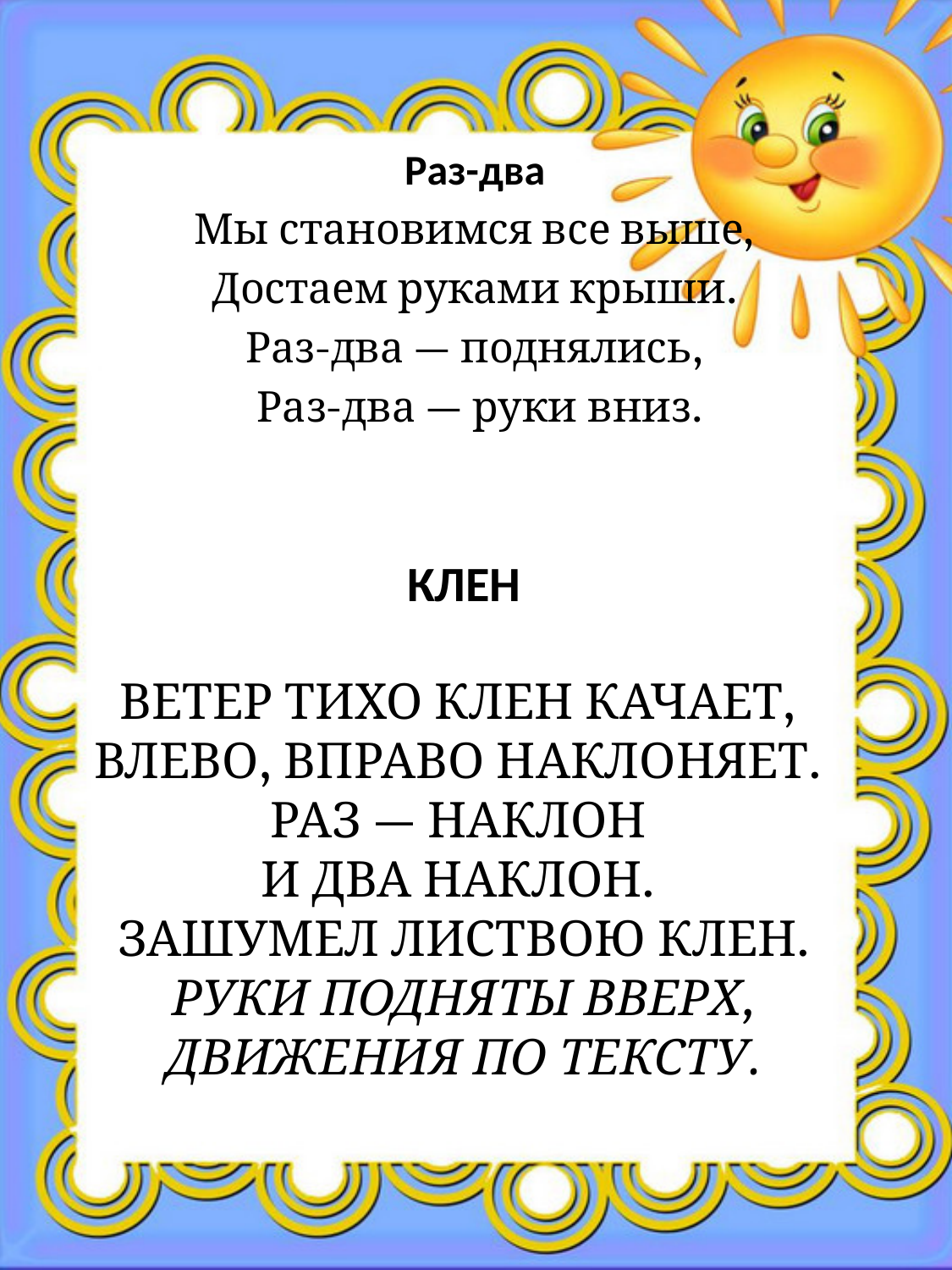

Раз-два
Мы становимся все выше,
Достаем руками крыши.
Раз-два — поднялись,
Раз-два — руки вниз.

# Клен   Ветер тихо клен качает, Влево, вправо наклоняет. Раз — наклон И два наклон. Зашумел листвою клен. Руки подняты вверх, движения по тексту.